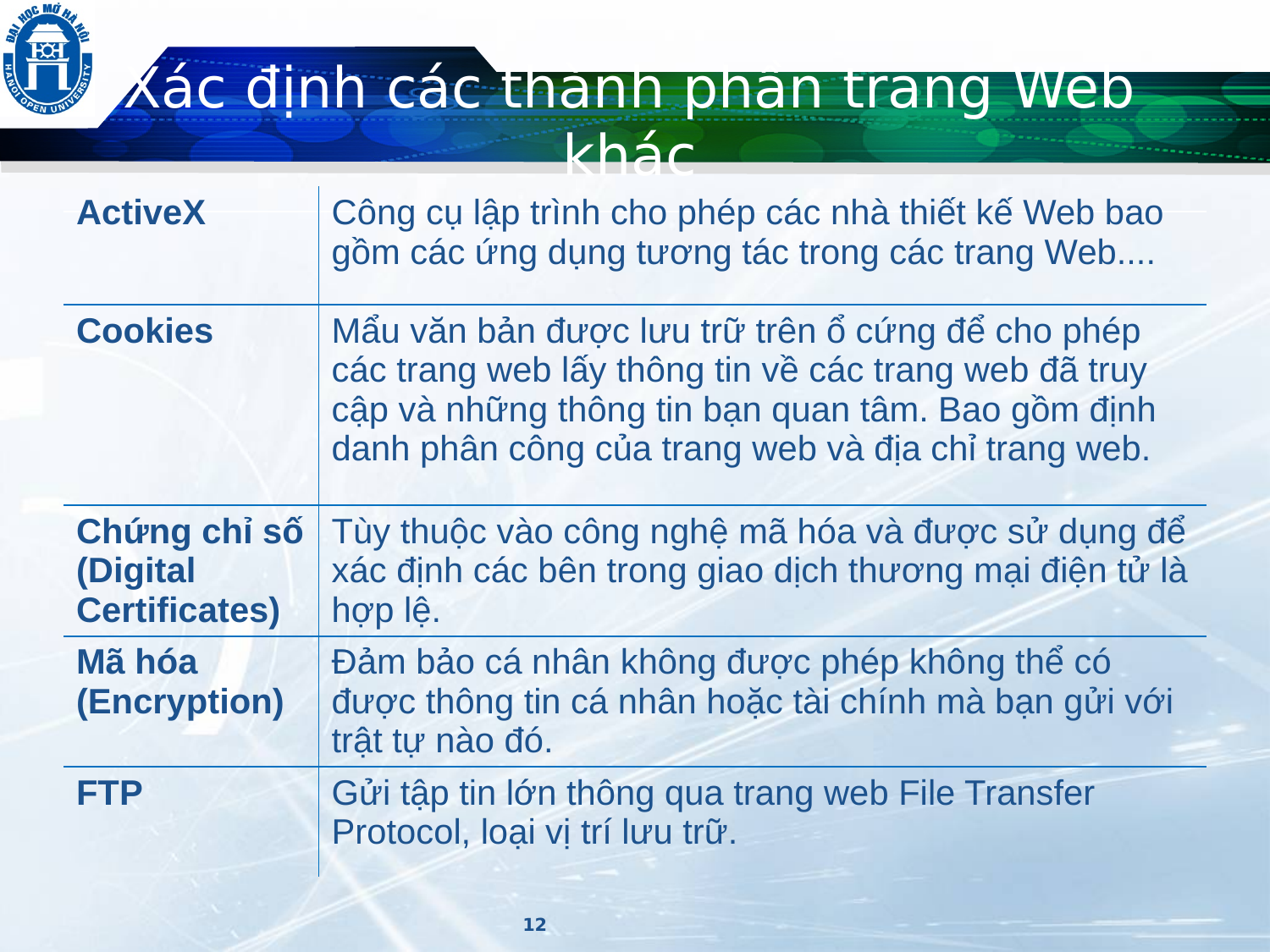

# Xác định các thành phần trang Web khác
| ActiveX | Công cụ lập trình cho phép các nhà thiết kế Web bao gồm các ứng dụng tương tác trong các trang Web.... |
| --- | --- |
| Cookies | Mẩu văn bản được lưu trữ trên ổ cứng để cho phép các trang web lấy thông tin về các trang web đã truy cập và những thông tin bạn quan tâm. Bao gồm định danh phân công của trang web và địa chỉ trang web. |
| Chứng chỉ số (Digital Certificates) | Tùy thuộc vào công nghệ mã hóa và được sử dụng để xác định các bên trong giao dịch thương mại điện tử là hợp lệ. |
| Mã hóa (Encryption) | Đảm bảo cá nhân không được phép không thể có được thông tin cá nhân hoặc tài chính mà bạn gửi với trật tự nào đó. |
| FTP | Gửi tập tin lớn thông qua trang web File Transfer Protocol, loại vị trí lưu trữ. |
12